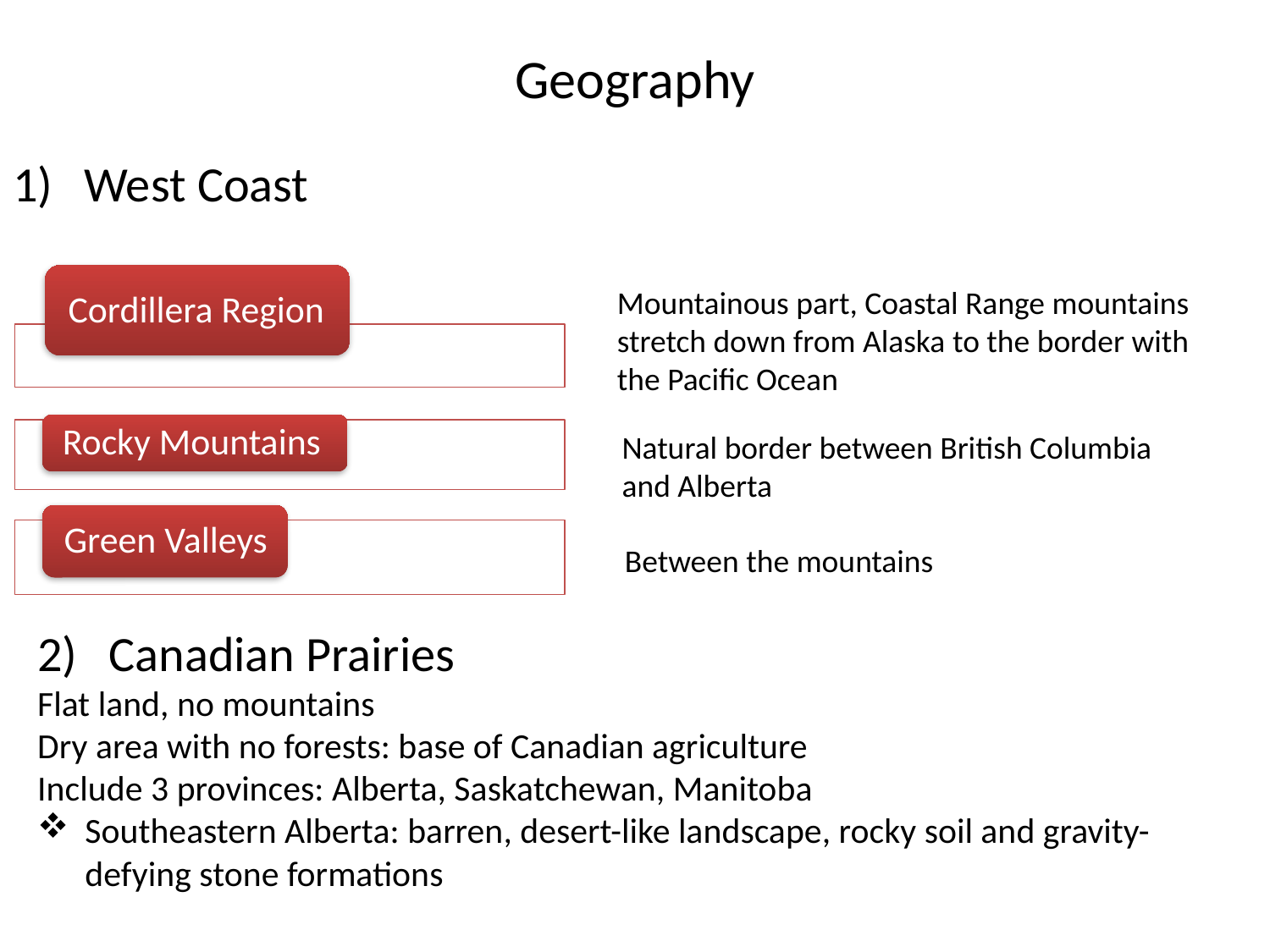

# Geography
West Coast

Cordillera Region
Rocky Mountains
Green Valleys
Mountainous part, Coastal Range mountains stretch down from Alaska to the border with the Pacific Ocean
Natural border between British Columbia and Alberta
Between the mountains
Canadian Prairies
Flat land, no mountains
Dry area with no forests: base of Canadian agriculture
Include 3 provinces: Alberta, Saskatchewan, Manitoba
Southeastern Alberta: barren, desert-like landscape, rocky soil and gravity-defying stone formations